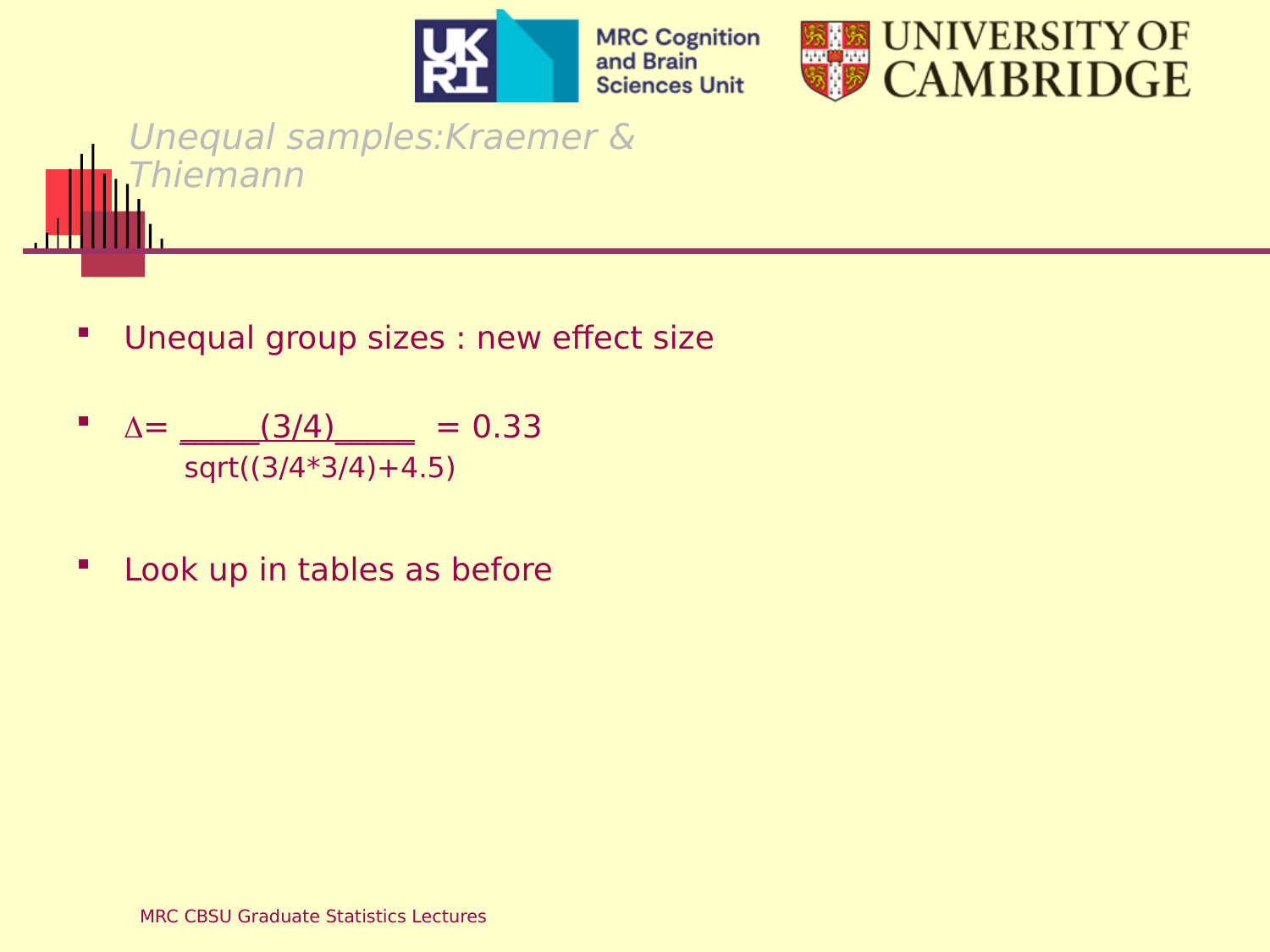

# Unequal samples:Kraemer & Thiemann

Unequal group sizes : new effect size

Δ= _____(3/4)_____  = 0.33
     sqrt((3/4*3/4)+4.5)

Look up in tables as before

MRC CBSU Graduate Statistics Lectures